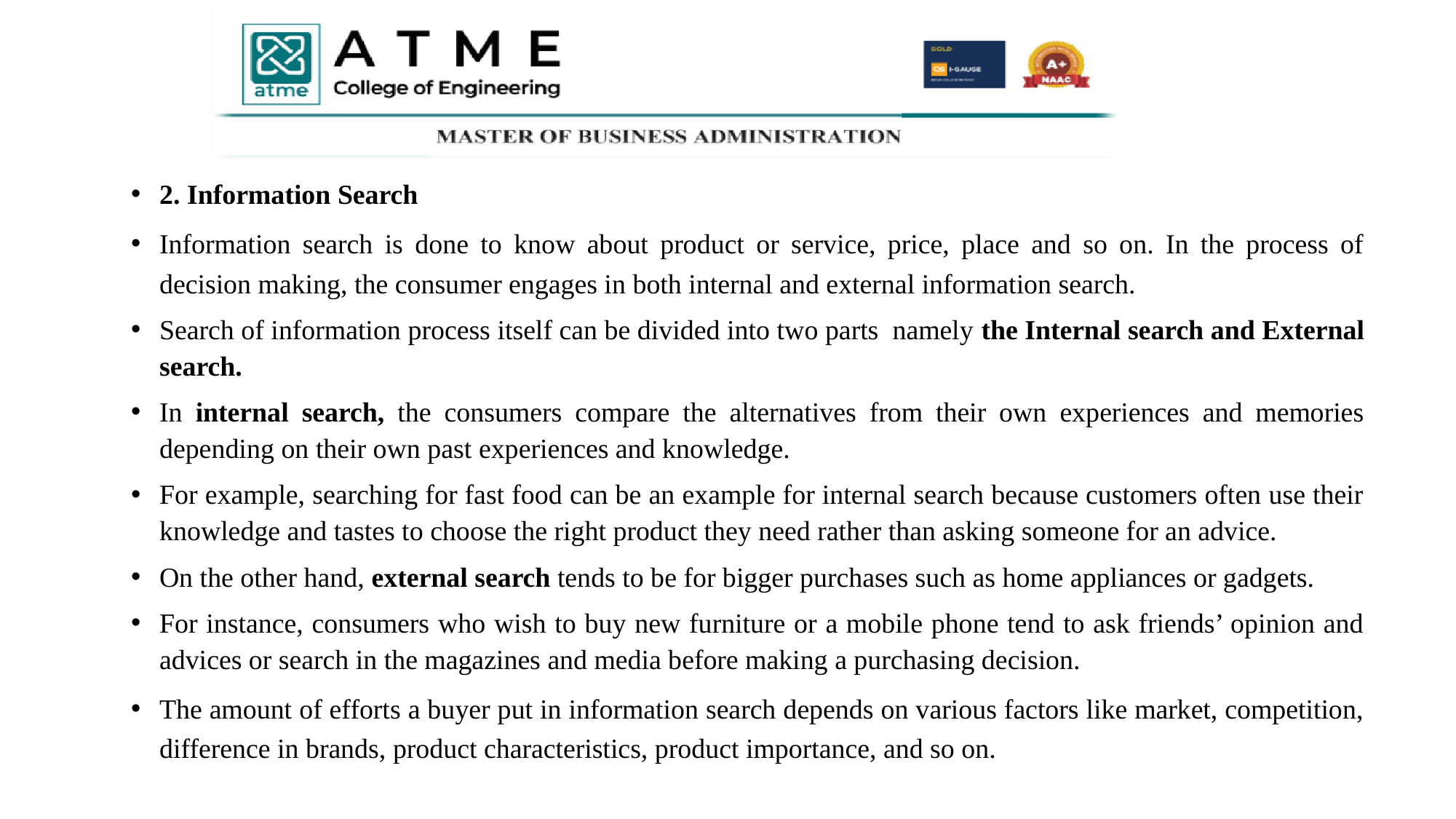

#
2. Information Search
Information search is done to know about product or service, price, place and so on. In the process of decision making, the consumer engages in both internal and external information search.
Search of information process itself can be divided into two parts  namely the Internal search and External search.
In internal search, the consumers compare the alternatives from their own experiences and memories depending on their own past experiences and knowledge.
For example, searching for fast food can be an example for internal search because customers often use their knowledge and tastes to choose the right product they need rather than asking someone for an advice.
On the other hand, external search tends to be for bigger purchases such as home appliances or gadgets.
For instance, consumers who wish to buy new furniture or a mobile phone tend to ask friends’ opinion and advices or search in the magazines and media before making a purchasing decision.
The amount of efforts a buyer put in information search depends on various factors like market, competition, difference in brands, product characteristics, product importance, and so on.